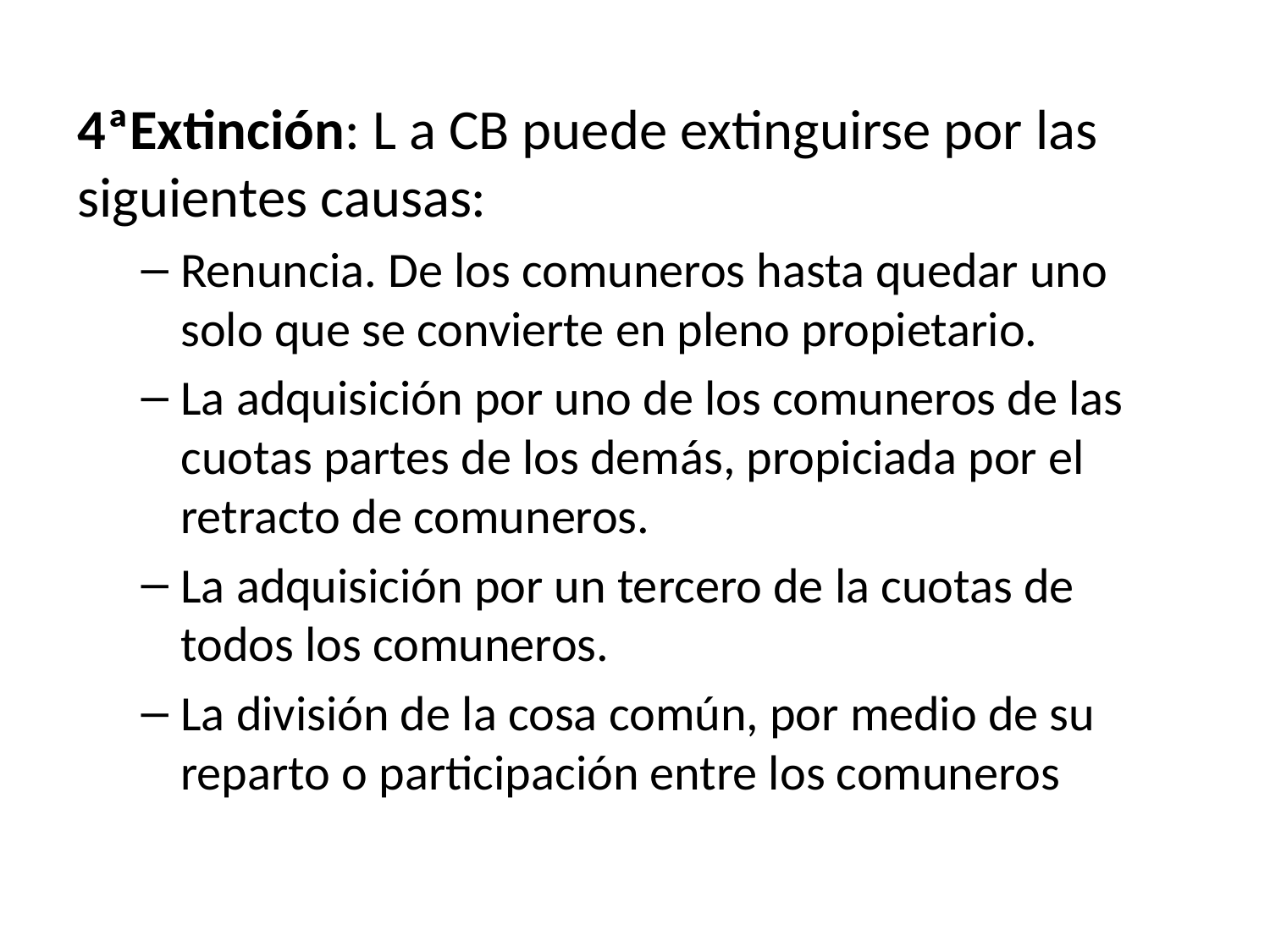

4ªExtinción: L a CB puede extinguirse por las siguientes causas:
Renuncia. De los comuneros hasta quedar uno solo que se convierte en pleno propietario.
La adquisición por uno de los comuneros de las cuotas partes de los demás, propiciada por el retracto de comuneros.
La adquisición por un tercero de la cuotas de todos los comuneros.
La división de la cosa común, por medio de su reparto o participación entre los comuneros